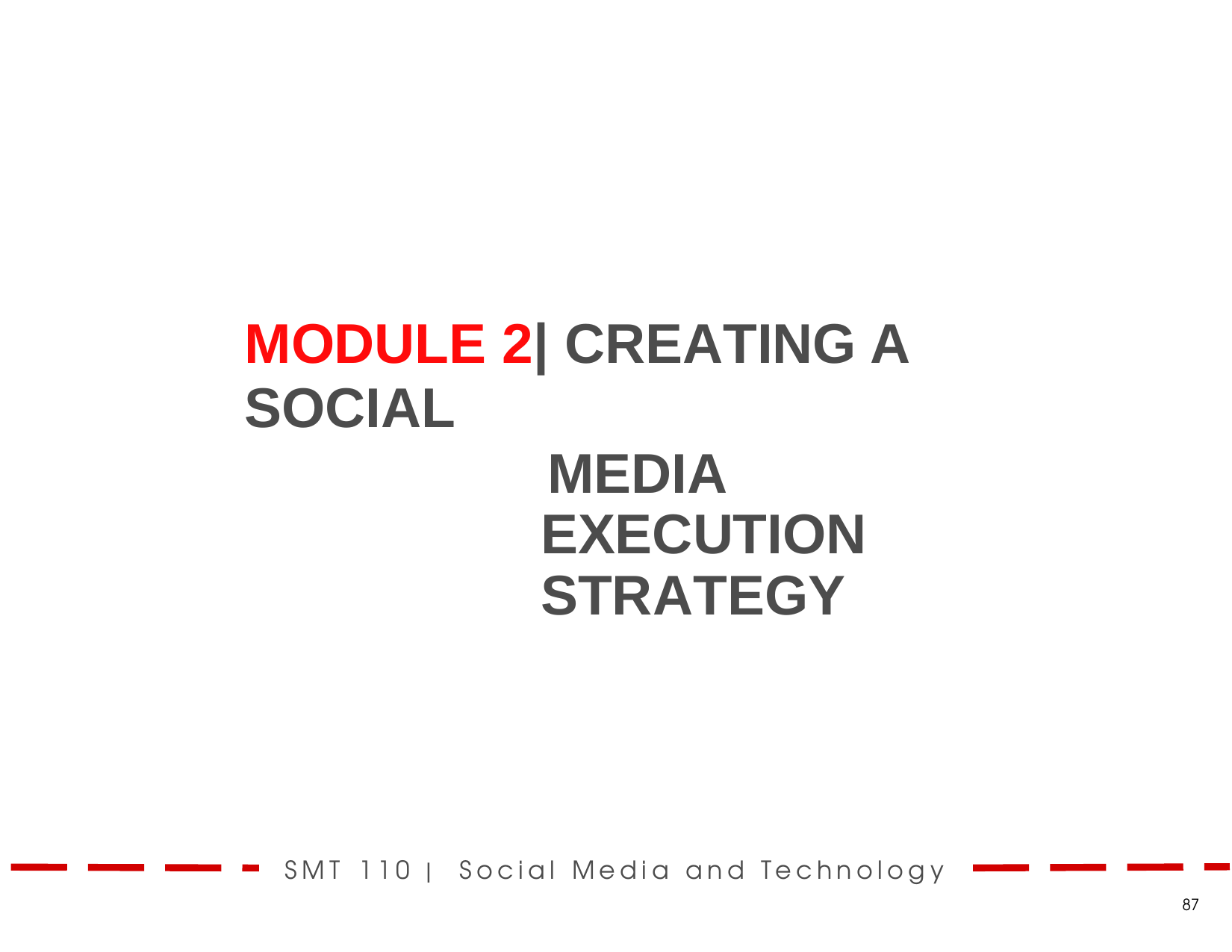

MODULE 2| CREATING A SOCIAL
MEDIA EXECUTION STRATEGY
SMT	110	|	Social	Media	and	Technology
87